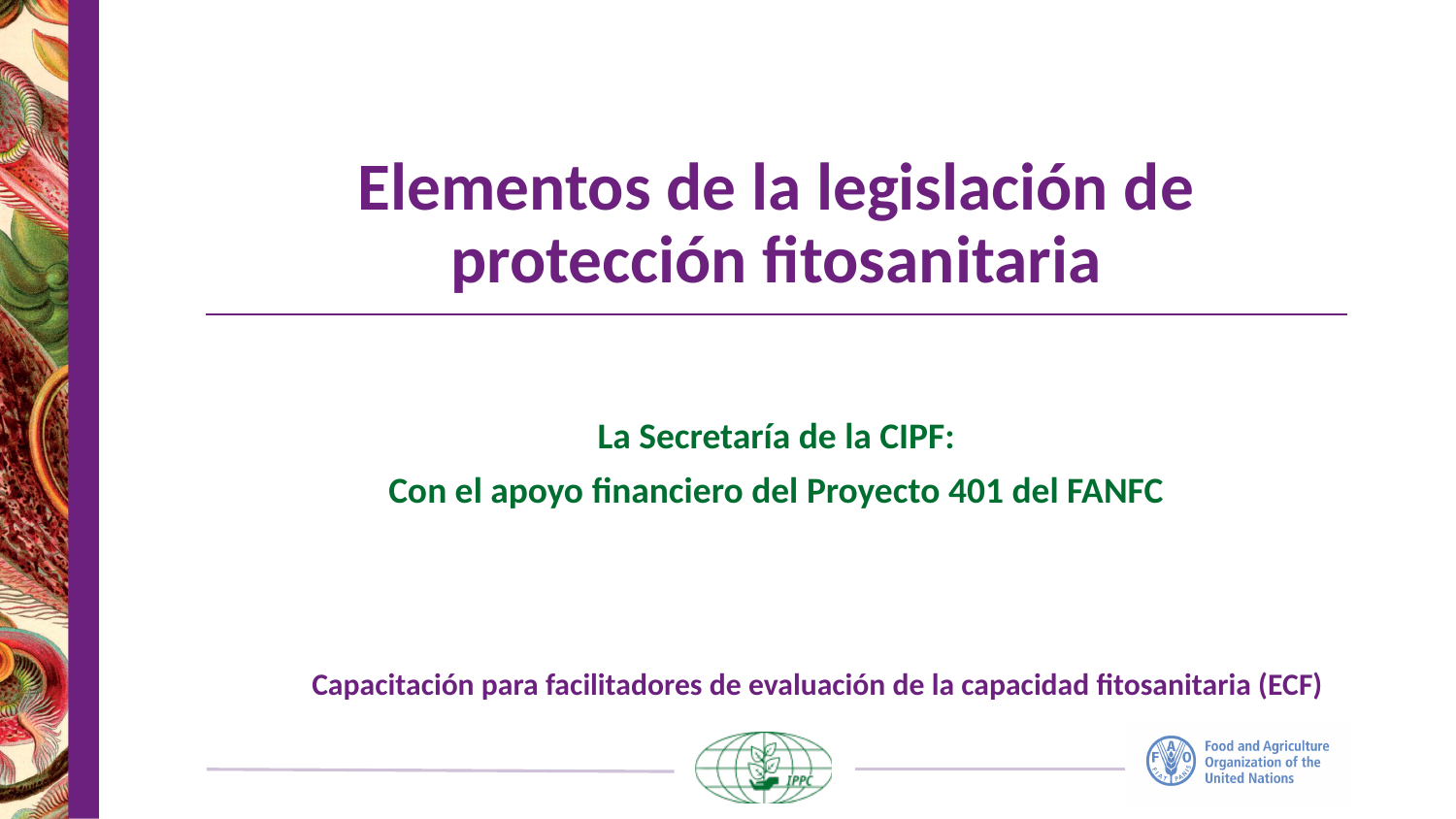

# Elementos de la legislación de protección fitosanitaria

La Secretaría de la CIPF:
Con el apoyo financiero del Proyecto 401 del FANFC

Capacitación para facilitadores de evaluación de la capacidad fitosanitaria (ECF)